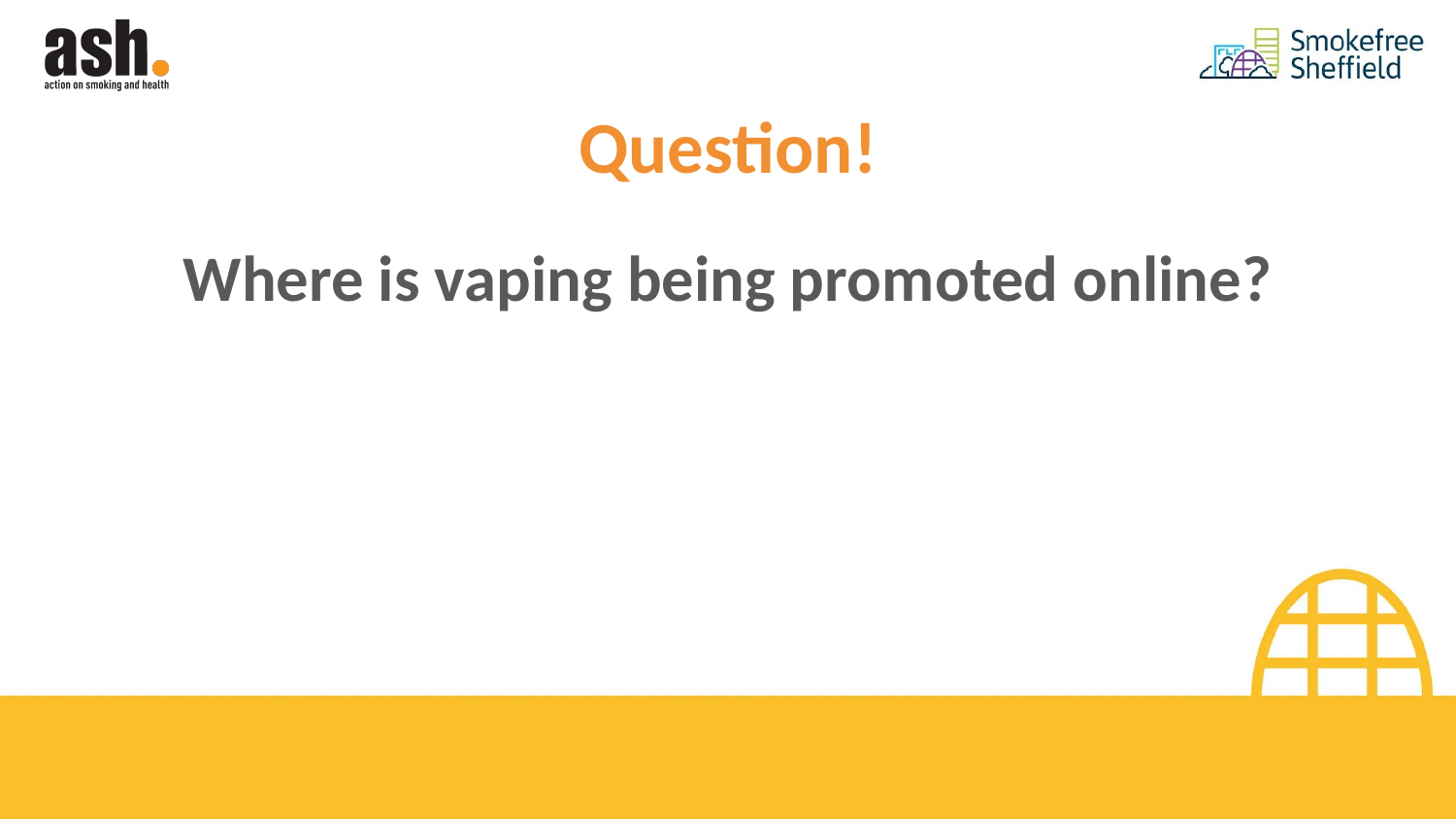

# Question!
Where is vaping being promoted online?